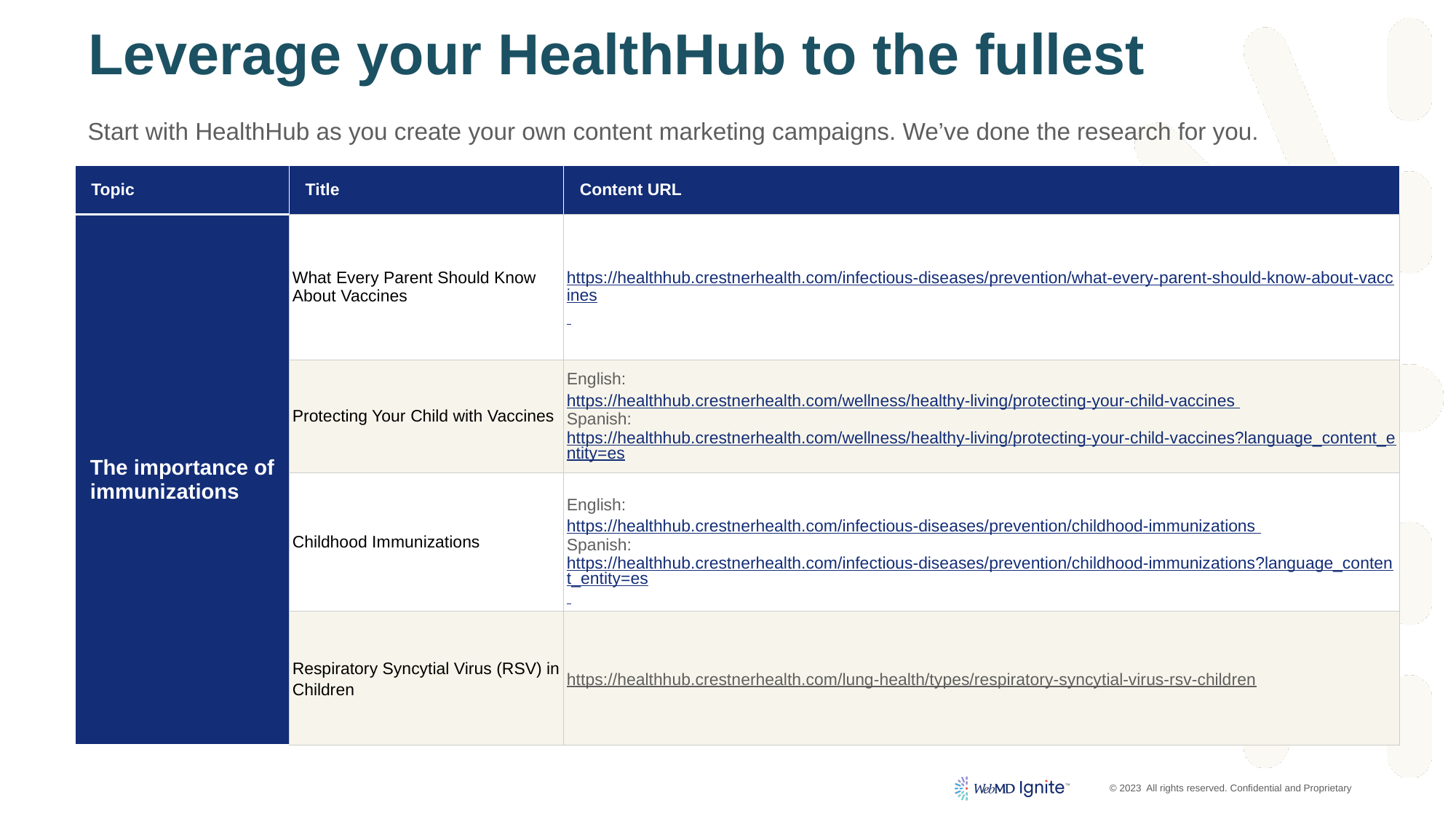

# Leverage your HealthHub to the fullest
Start with HealthHub as you create your own content marketing campaigns. We’ve done the research for you.
| Topic | Title | Content URL |
| --- | --- | --- |
| The importance of immunizations | What Every Parent Should Know About Vaccines | https://healthhub.crestnerhealth.com/infectious-diseases/prevention/what-every-parent-should-know-about-vaccines |
|  | Protecting Your Child with Vaccines | English: https://healthhub.crestnerhealth.com/wellness/healthy-living/protecting-your-child-vaccines Spanish: https://healthhub.crestnerhealth.com/wellness/healthy-living/protecting-your-child-vaccines?language\_content\_entity=es |
|  | Childhood Immunizations | English: https://healthhub.crestnerhealth.com/infectious-diseases/prevention/childhood-immunizations Spanish: https://healthhub.crestnerhealth.com/infectious-diseases/prevention/childhood-immunizations?language\_content\_entity=es |
|  | Respiratory Syncytial Virus (RSV) in Children | https://healthhub.crestnerhealth.com/lung-health/types/respiratory-syncytial-virus-rsv-children |